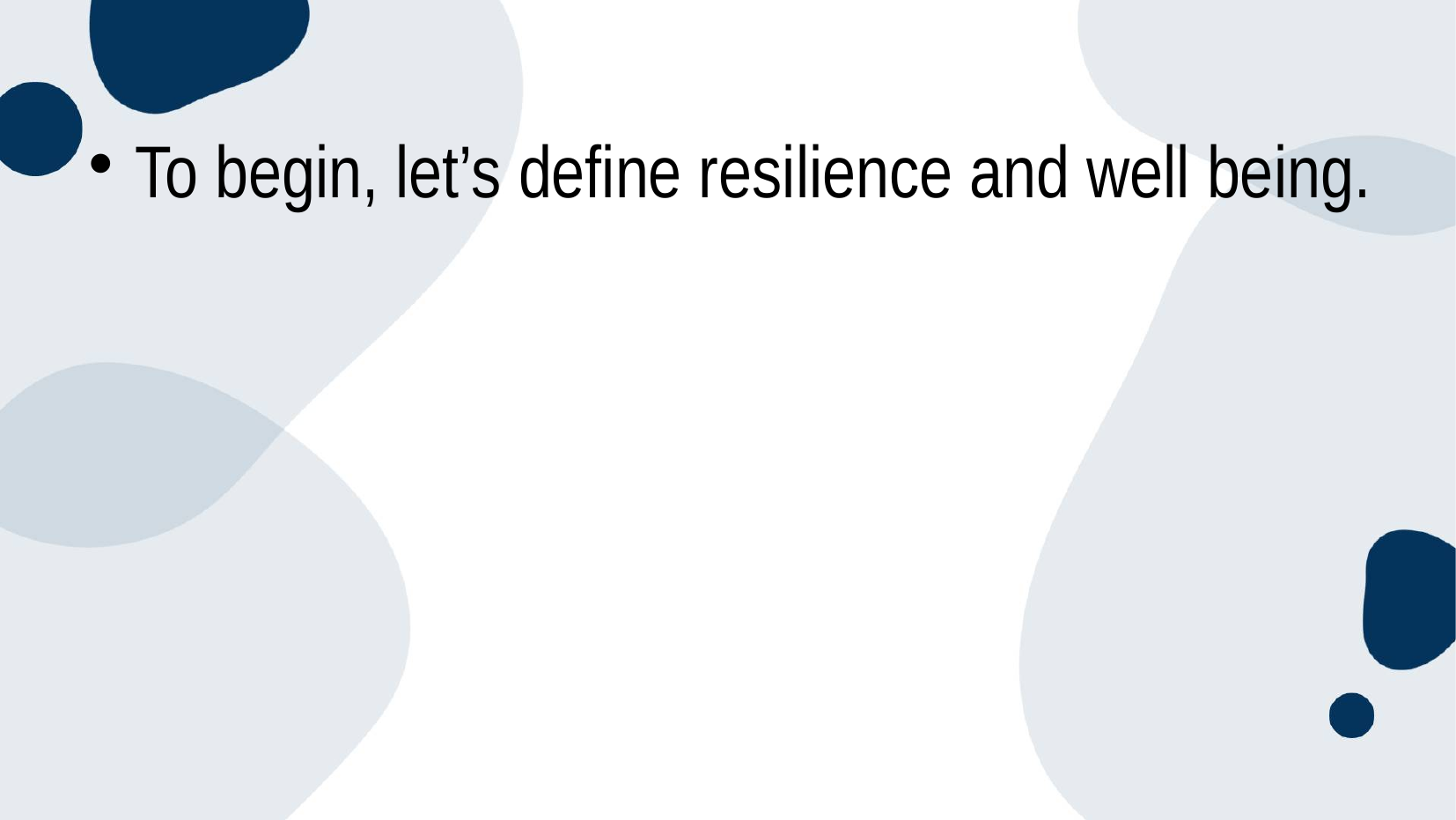

# To begin, let’s define resilience and well being.